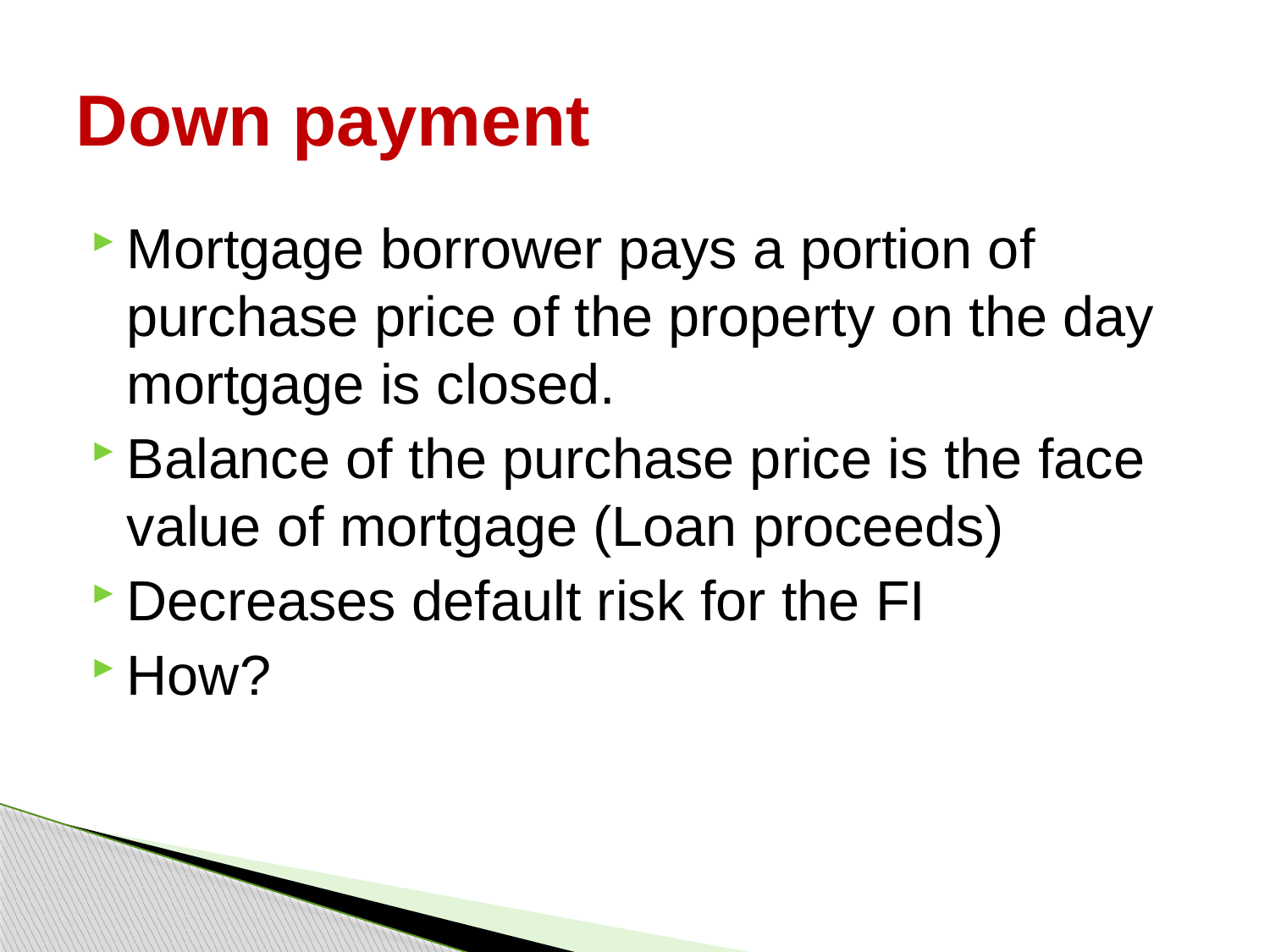

# Down payment
Mortgage borrower pays a portion of purchase price of the property on the day mortgage is closed.
Balance of the purchase price is the face value of mortgage (Loan proceeds)
Decreases default risk for the FI
How?